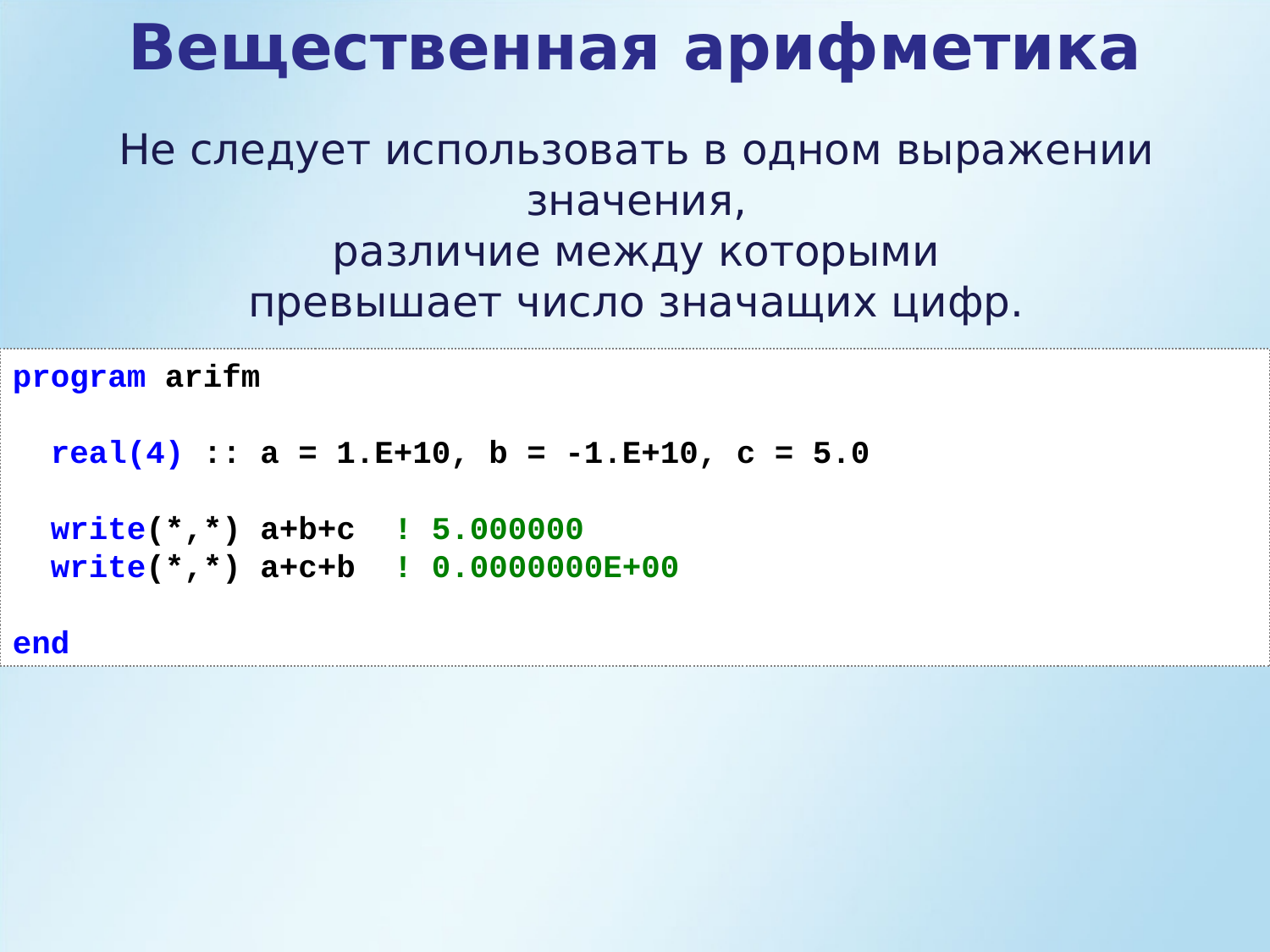

Вещественная арифметика
Не следует использовать в одном выражении значения,
 различие между которыми
превышает число значащих цифр.
program arifm

  real(4) :: a = 1.E+10, b = -1.E+10, c = 5.0

  write(*,*) a+b+c  ! 5.000000
  write(*,*) a+c+b  ! 0.0000000E+00

end